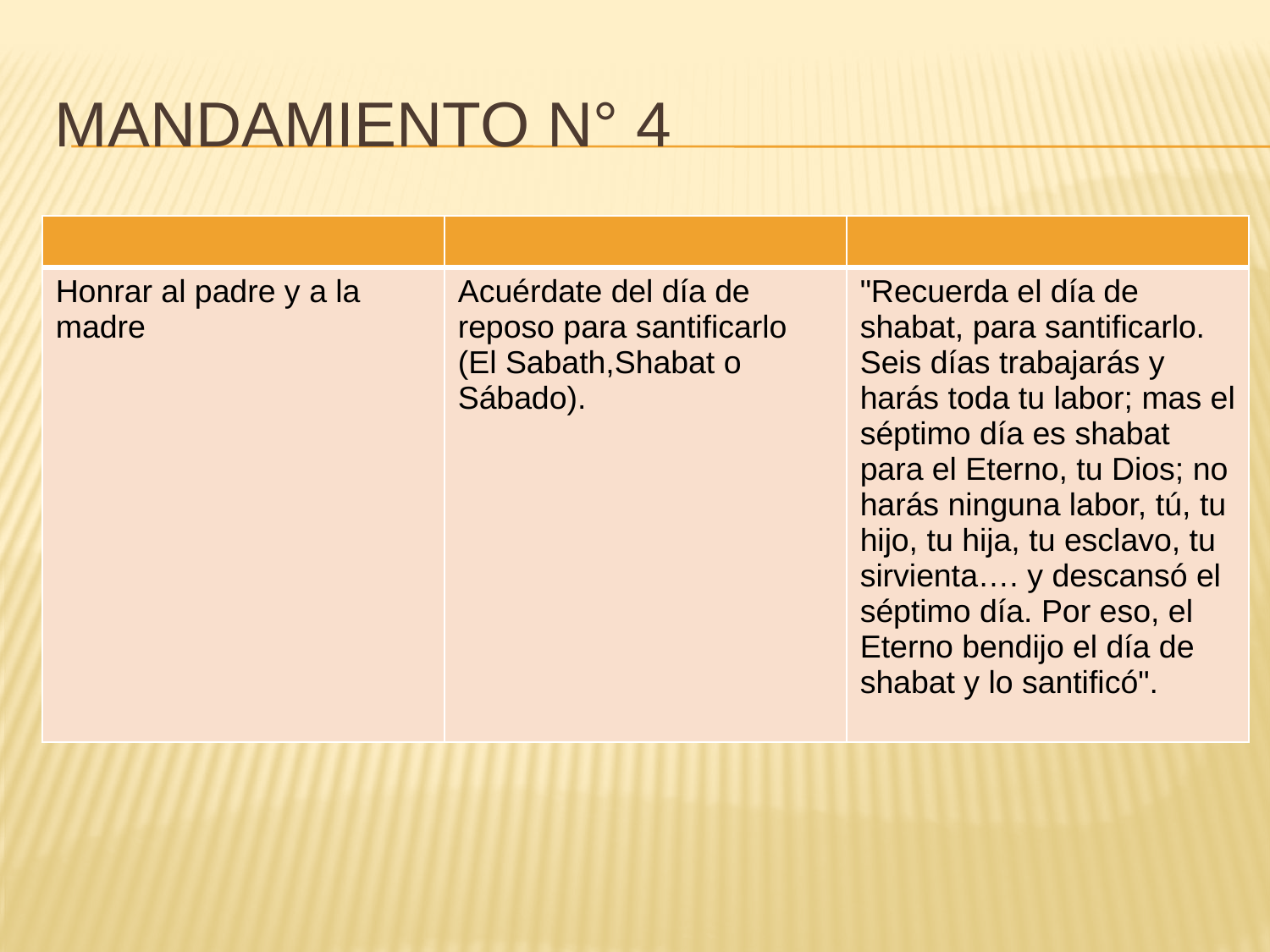

# MANDAMIENTO N° 4
|  |  |  |
| --- | --- | --- |
| Honrar al padre y a la madre | Acuérdate del día de reposo para santificarlo (El Sabath,Shabat o Sábado). | "Recuerda el día de shabat, para santificarlo. Seis días trabajarás y harás toda tu labor; mas el séptimo día es shabat para el Eterno, tu Dios; no harás ninguna labor, tú, tu hijo, tu hija, tu esclavo, tu sirvienta…. y descansó el séptimo día. Por eso, el Eterno bendijo el día de shabat y lo santificó". |